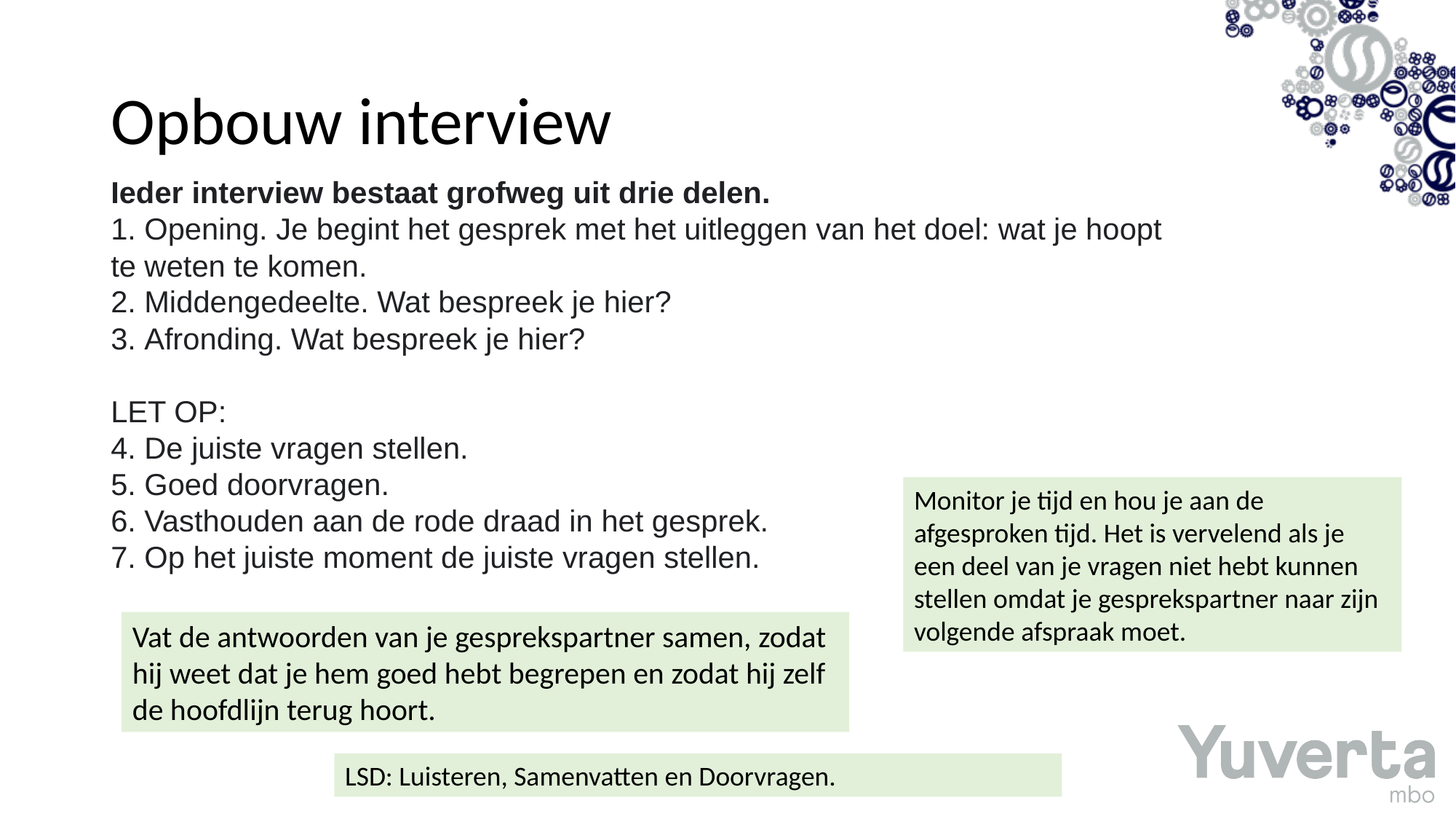

# Opbouw interview
Ieder interview bestaat grofweg uit drie delen.
 Opening. Je begint het gesprek met het uitleggen van het doel: wat je hoopt te weten te komen.
 Middengedeelte. Wat bespreek je hier?
 Afronding. Wat bespreek je hier?

LET OP:
 De juiste vragen stellen.
 Goed doorvragen.
 Vasthouden aan de rode draad in het gesprek.
 Op het juiste moment de juiste vragen stellen.

Monitor je tijd en hou je aan de afgesproken tijd. Het is vervelend als je een deel van je vragen niet hebt kunnen stellen omdat je gesprekspartner naar zijn volgende afspraak moet.
Vat de antwoorden van je gesprekspartner samen, zodat hij weet dat je hem goed hebt begrepen en zodat hij zelf de hoofdlijn terug hoort.
LSD: Luisteren, Samenvatten en Doorvragen.